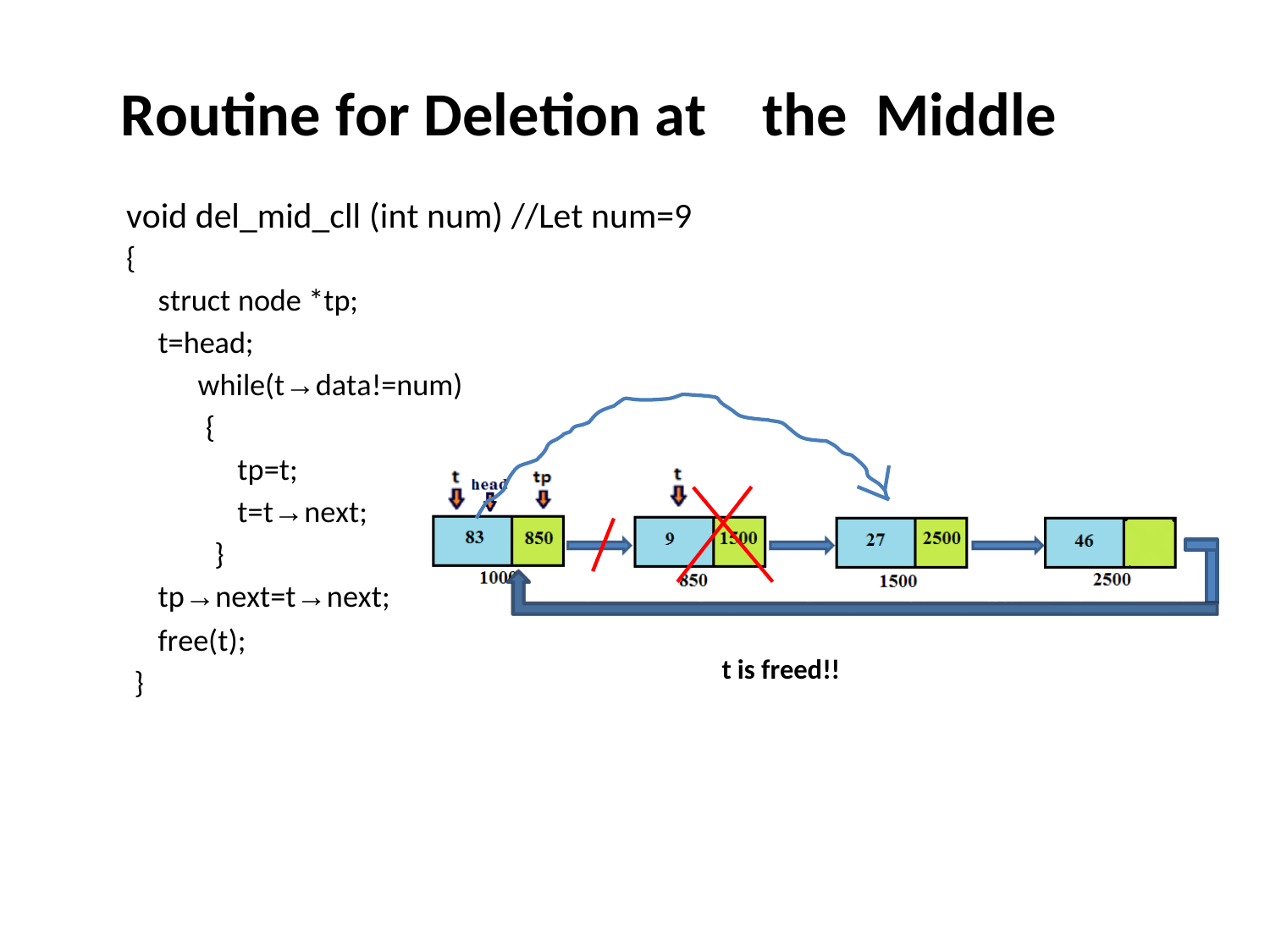

Routine for Deletion at
void del_mid_cll (int num) //Let num=9
{
struct node *tp;
t=head;
while(t→data!=num)
{
tp=t;
t=t→next;
}
tp→next=t→next;
the
Middle

free(t);
t is freed!!
}